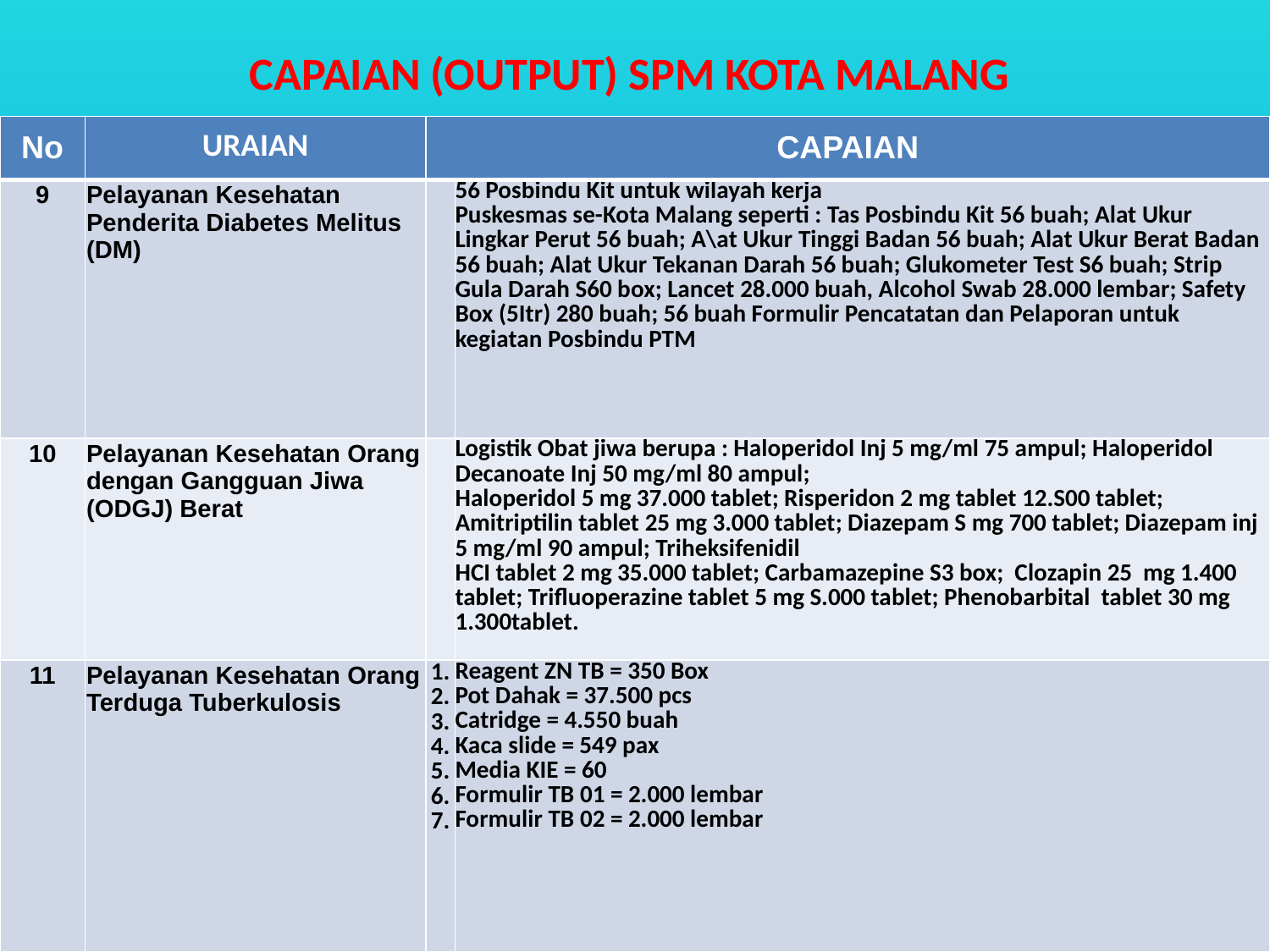

# CAPAIAN (OUTPUT) SPM KOTA MALANG
| No | URAIAN | CAPAIAN |  |
| --- | --- | --- | --- |
| 9 | Pelayanan Kesehatan Penderita Diabetes Melitus (DM) |  | 56 Posbindu Kit untuk wilayah kerja Puskesmas se-Kota Malang seperti : Tas Posbindu Kit 56 buah; Alat Ukur Lingkar Perut 56 buah; A\at Ukur Tinggi Badan 56 buah; Alat Ukur Berat Badan 56 buah; Alat Ukur Tekanan Darah 56 buah; Glukometer Test S6 buah; Strip Gula Darah S60 box; Lancet 28.000 buah, Alcohol Swab 28.000 lembar; Safety Box (5Itr) 280 buah; 56 buah Formulir Pencatatan dan Pelaporan untuk kegiatan Posbindu PTM |
| 10 | Pelayanan Kesehatan Orang dengan Gangguan Jiwa (ODGJ) Berat |  | Logistik Obat jiwa berupa : Haloperidol Inj 5 mg/ml 75 ampul; Haloperidol Decanoate Inj 50 mg/ml 80 ampul; Haloperidol 5 mg 37.000 tablet; Risperidon 2 mg tablet 12.S00 tablet; Amitriptilin tablet 25 mg 3.000 tablet; Diazepam S mg 700 tablet; Diazepam inj 5 mg/ml 90 ampul; Triheksifenidil HCI tablet 2 mg 35.000 tablet; Carbamazepine S3 box; Clozapin 25 mg 1.400 tablet; Trifluoperazine tablet 5 mg S.000 tablet; Phenobarbital tablet 30 mg 1.300tablet. |
| 11 | Pelayanan Kesehatan Orang Terduga Tuberkulosis | 1. 2. 3. 4. 5. 6. 7. | Reagent ZN TB = 350 Box Pot Dahak = 37.500 pcs Catridge = 4.550 buah Kaca slide = 549 pax Media KIE = 60 Formulir TB 01 = 2.000 lembar Formulir TB 02 = 2.000 lembar |